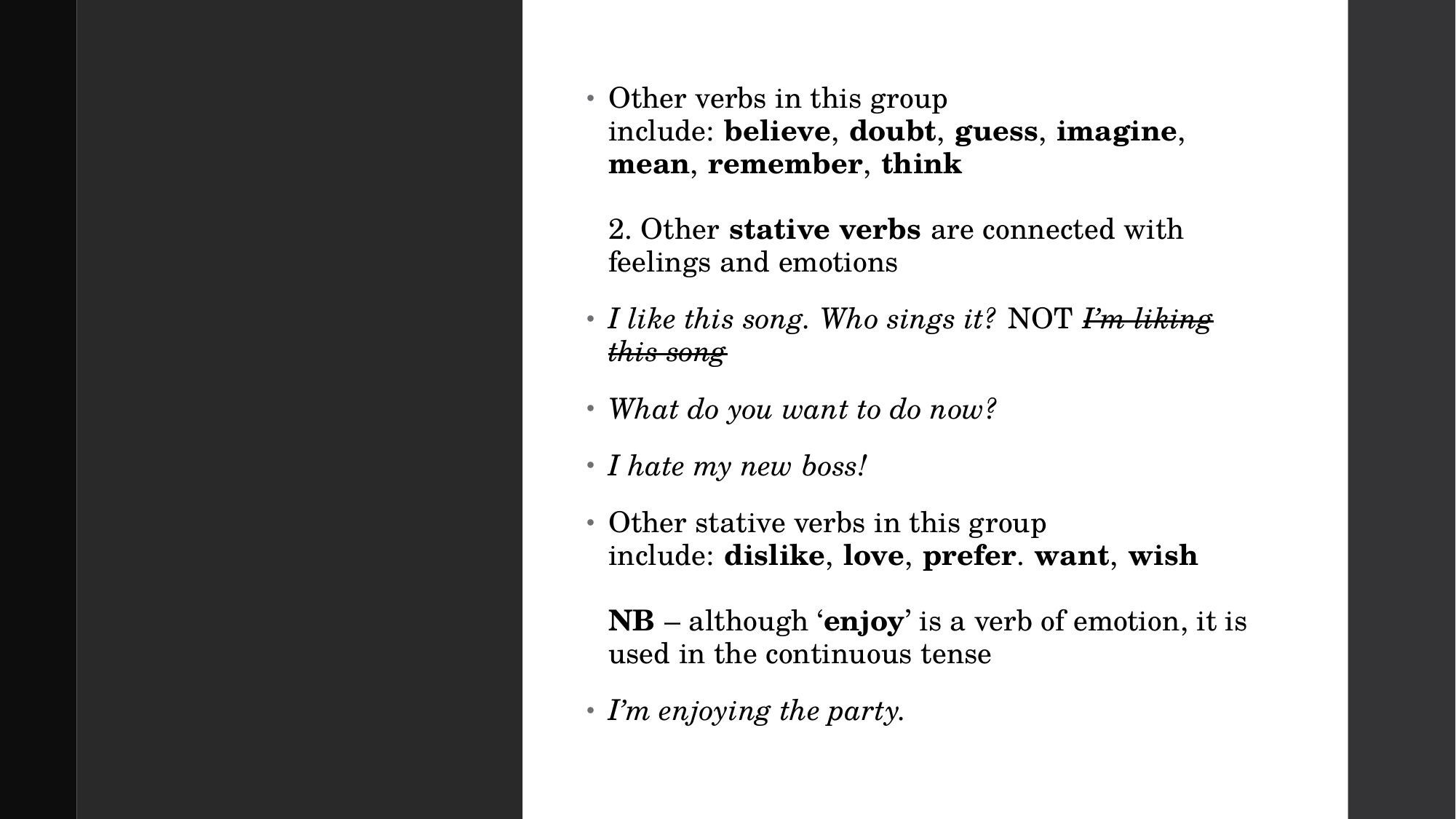

Other verbs in this group include: believe, doubt, guess, imagine,       mean, remember, think
2. Other stative verbs are connected with feelings and emotions
I like this song. Who sings it? NOT I’m liking this song
What do you want to do now?
I hate my new boss!
Other stative verbs in this group include: dislike, love, prefer. want, wish
NB – although ‘enjoy’ is a verb of emotion, it is used in the continuous tense
I’m enjoying the party.